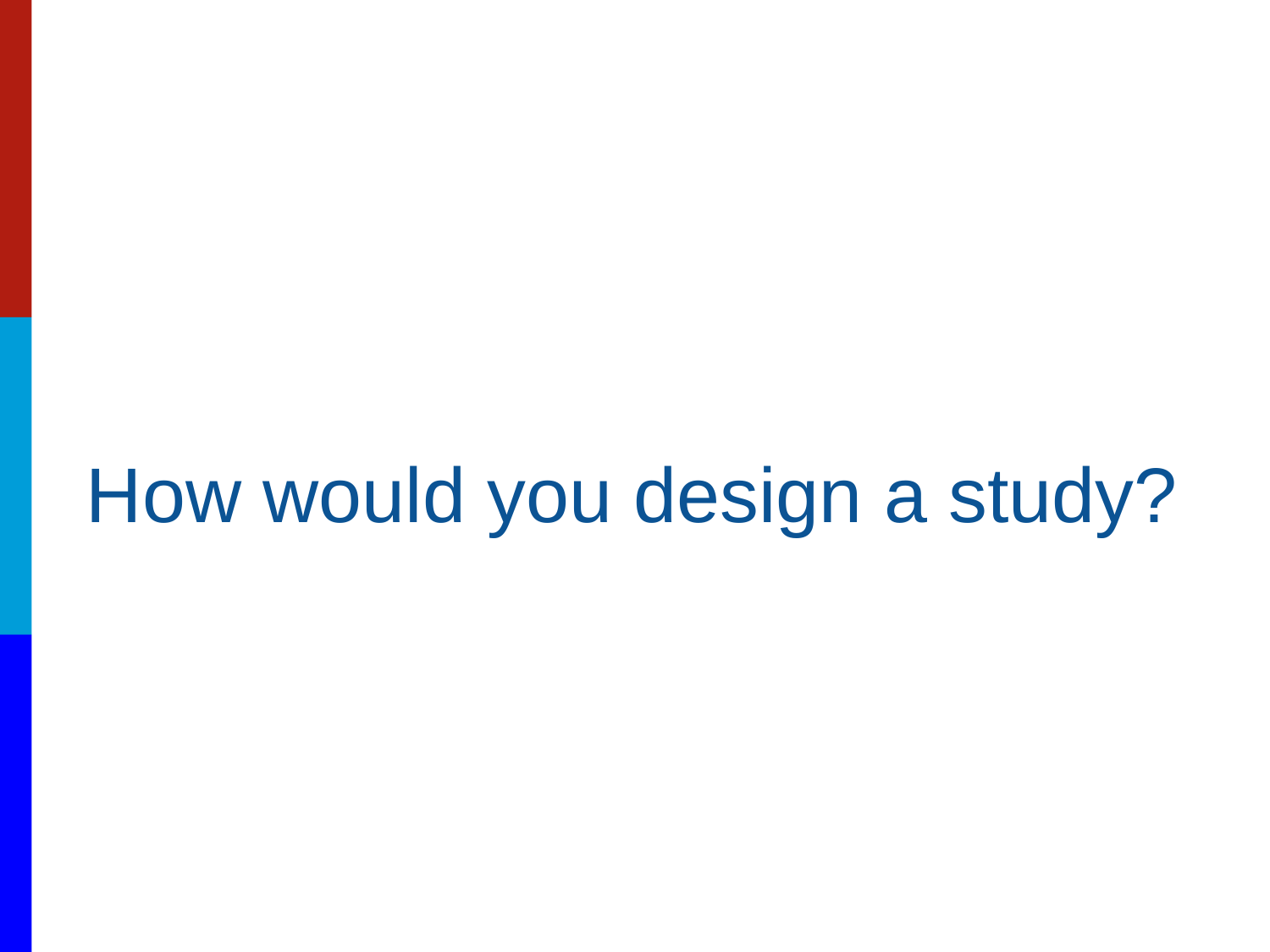

# How would you design a study?